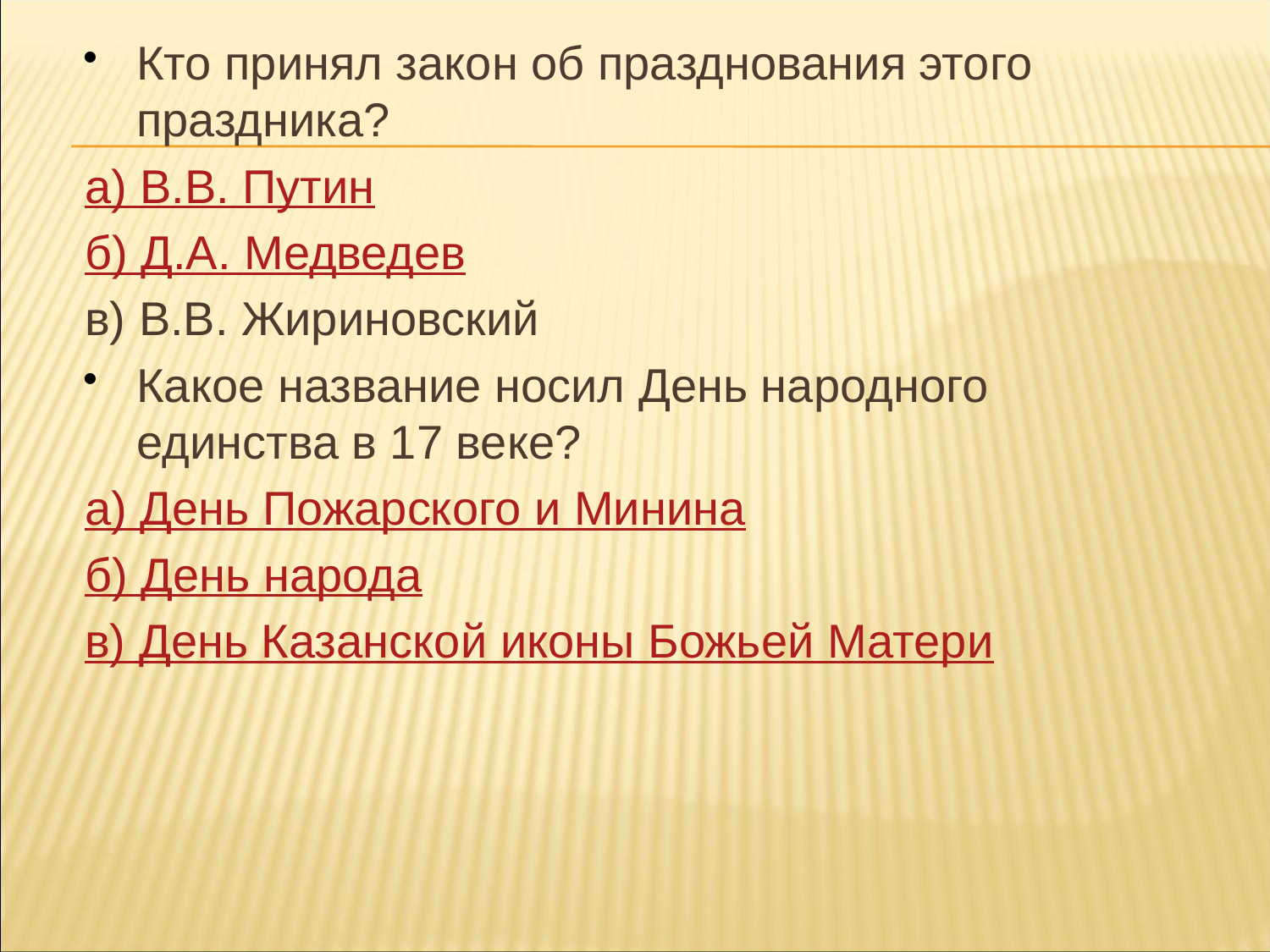

Кто принял закон об празднования этого праздника?
а) В.В. Путин
б) Д.А. Медведев
в) В.В. Жириновский
Какое название носил День народного единства в 17 веке?
а) День Пожарского и Минина
б) День народа
в) День Казанской иконы Божьей Матери